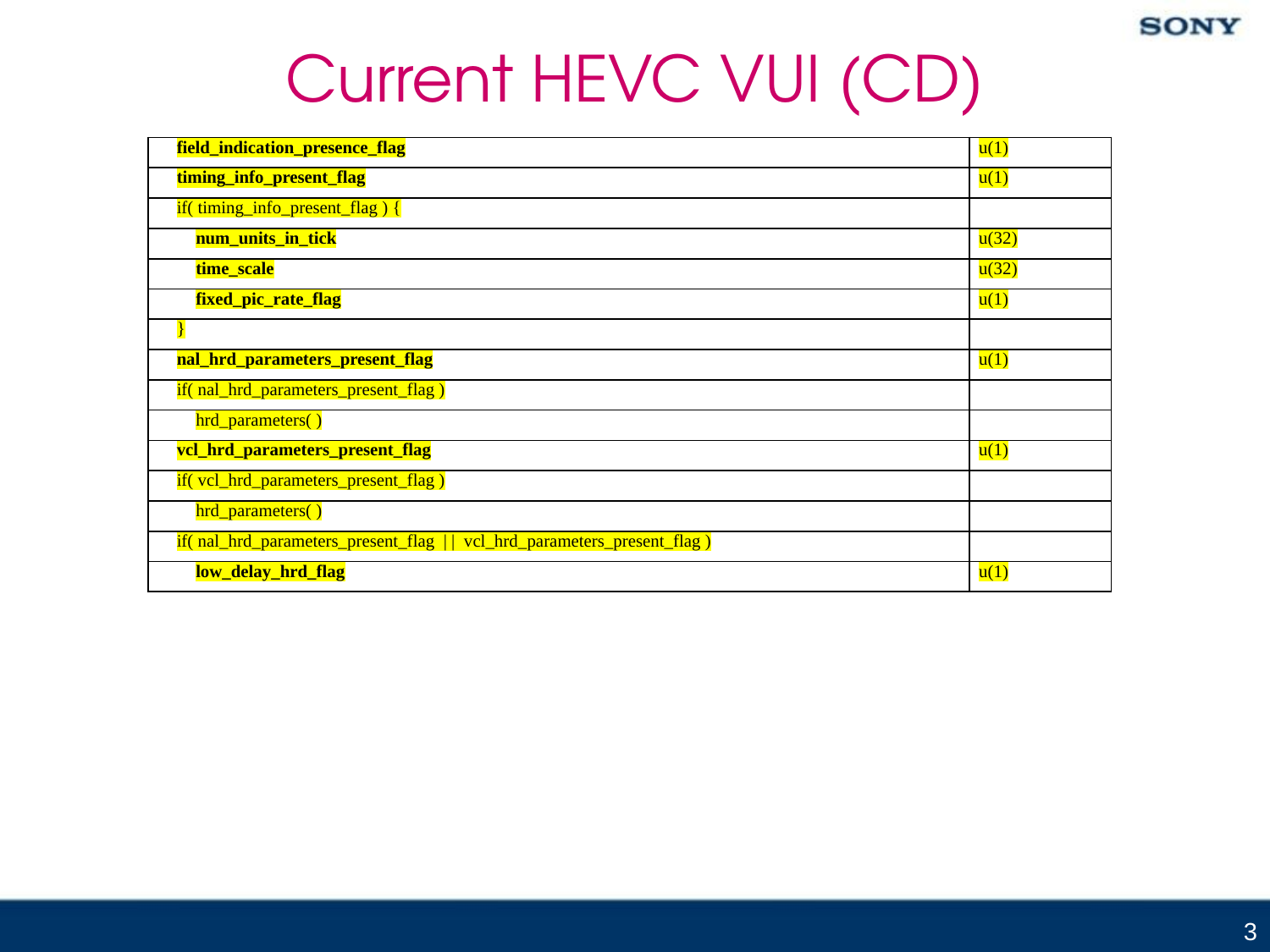

# Current HEVC VUI (CD)
| field\_indication\_presence\_flag | u(1) |
| --- | --- |
| timing\_info\_present\_flag | u(1) |
| if( timing\_info\_present\_flag ) { |  |
| num\_units\_in\_tick | u(32) |
| time\_scale | u(32) |
| fixed\_pic\_rate\_flag | u(1) |
| } |  |
| nal\_hrd\_parameters\_present\_flag | u(1) |
| if( nal\_hrd\_parameters\_present\_flag ) |  |
| hrd\_parameters( ) |  |
| vcl\_hrd\_parameters\_present\_flag | u(1) |
| if( vcl\_hrd\_parameters\_present\_flag ) |  |
| hrd\_parameters( ) |  |
| if( nal\_hrd\_parameters\_present\_flag | | vcl\_hrd\_parameters\_present\_flag ) |  |
| low\_delay\_hrd\_flag | u(1) |
3